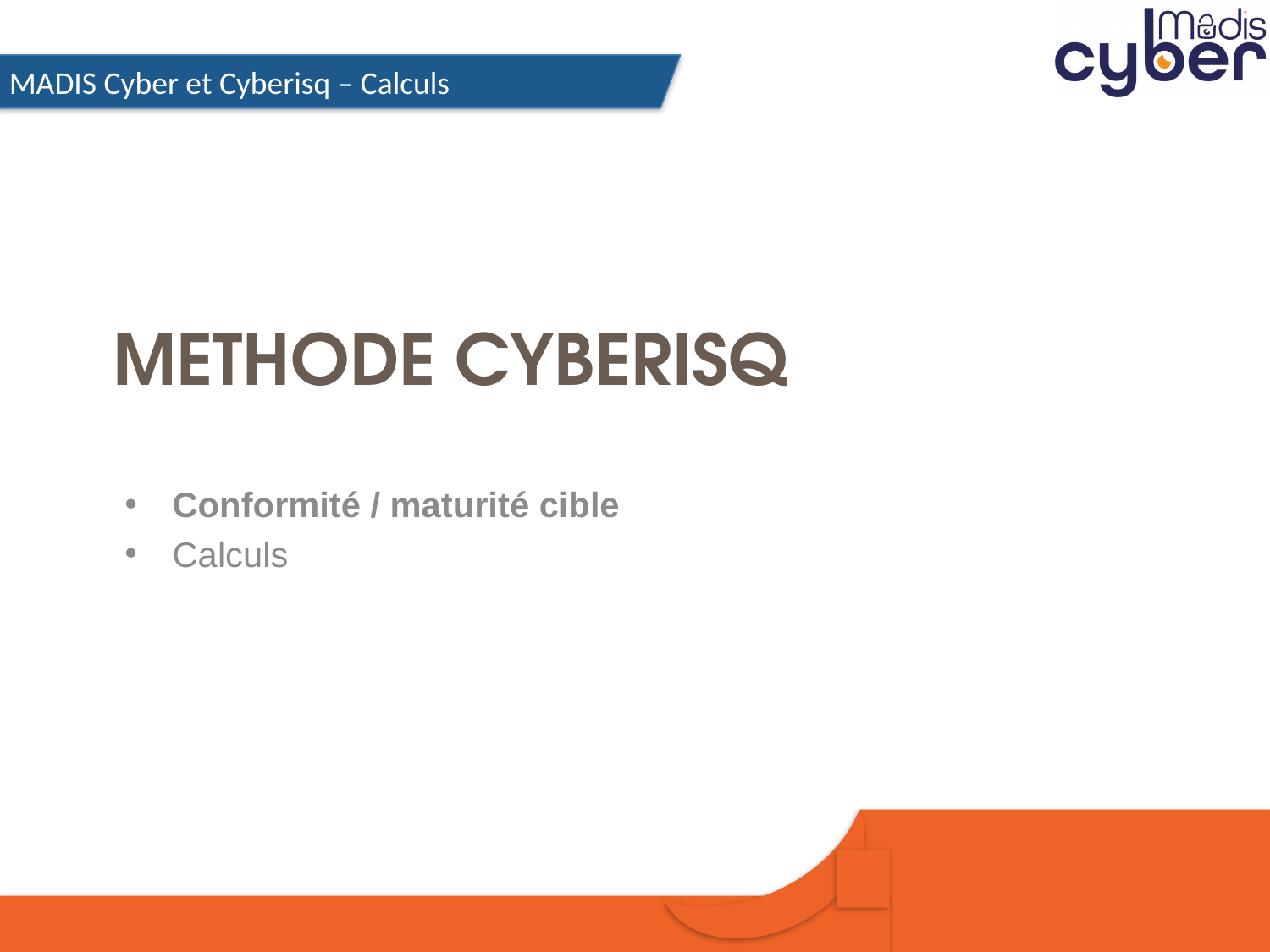

# METHODE Cyberisq
Conformité / maturité cible
Calculs